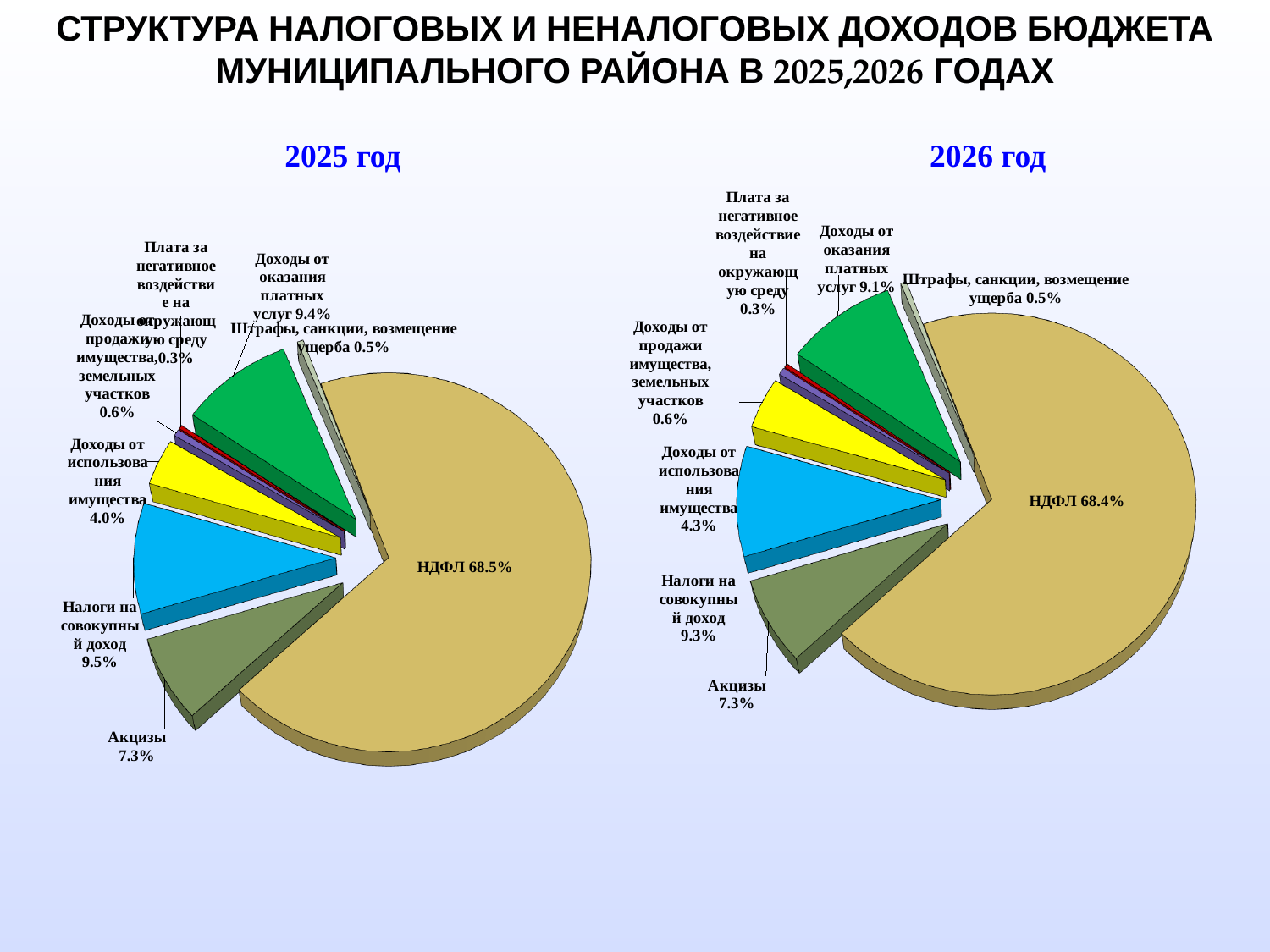

СТРУКТУРА НАЛОГОВЫХ И НЕНАЛОГОВЫХ ДОХОДОВ БЮДЖЕТА МУНИЦИПАЛЬНОГО РАЙОНА В 2025,2026 ГОДАХ
2025 год
2026 год

[unsupported chart]

[unsupported chart]